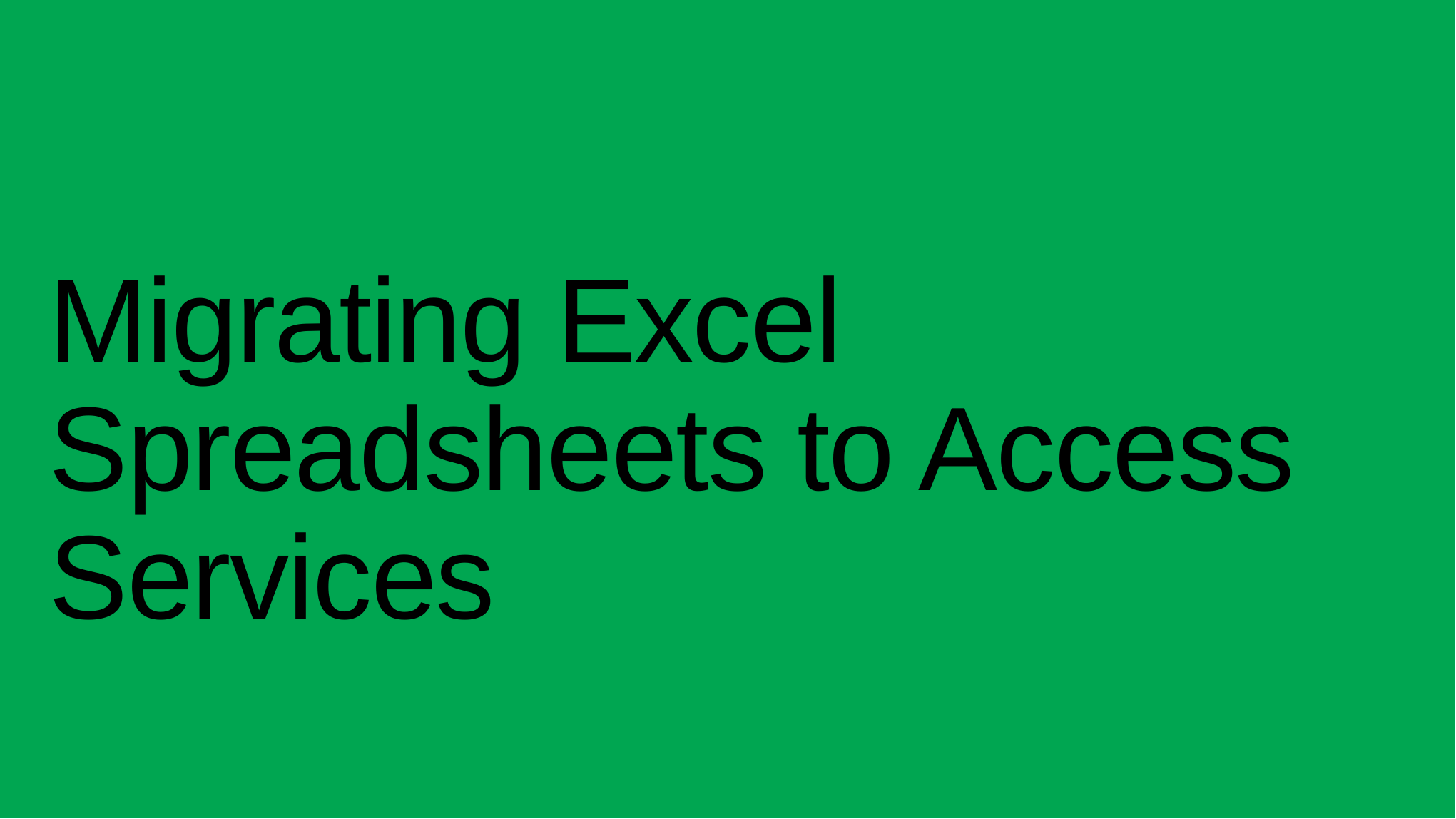

# Migrating Excel Spreadsheets to Access Services